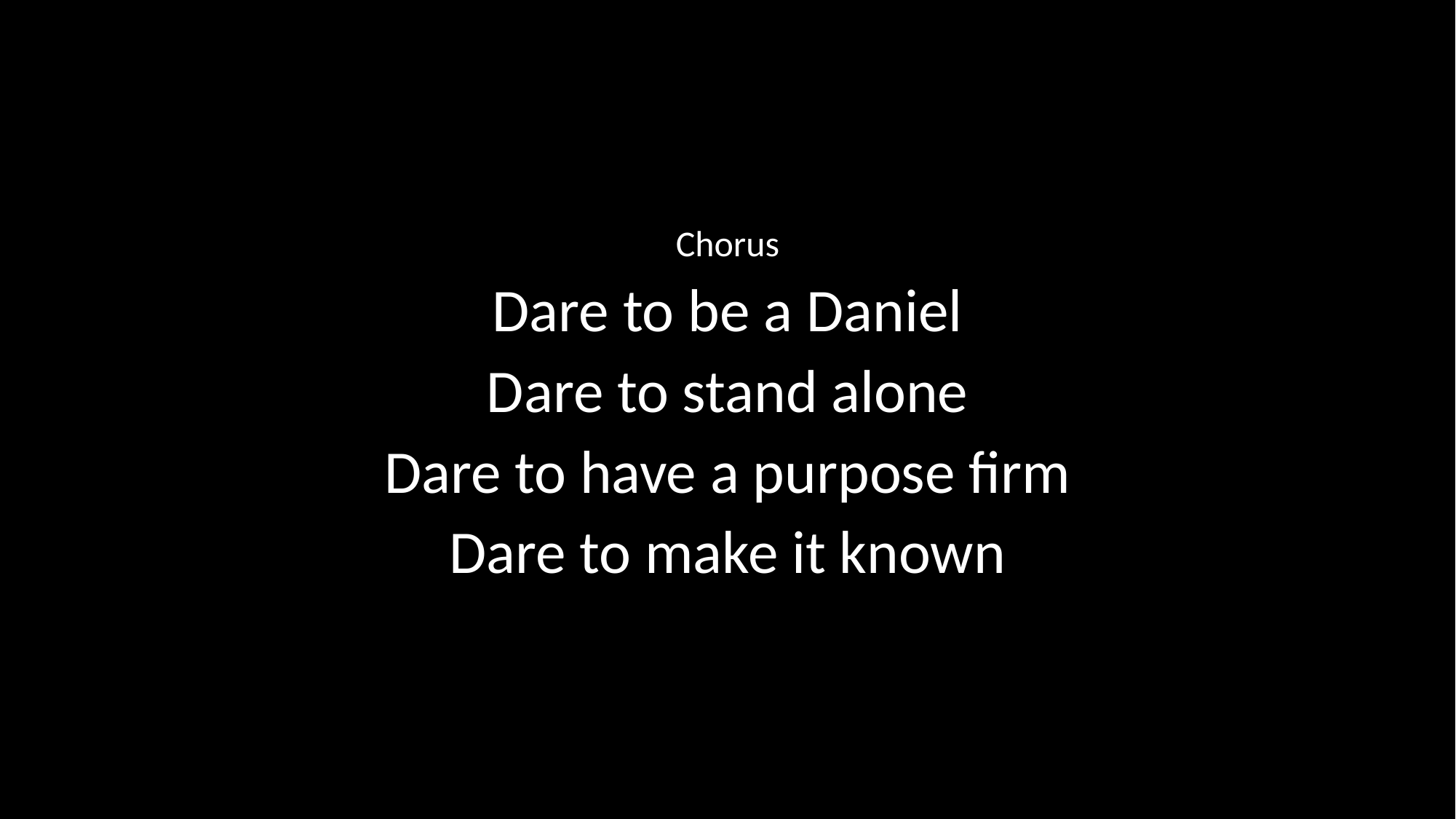

Chorus
Dare to be a Daniel
Dare to stand alone
Dare to have a purpose firm
Dare to make it known